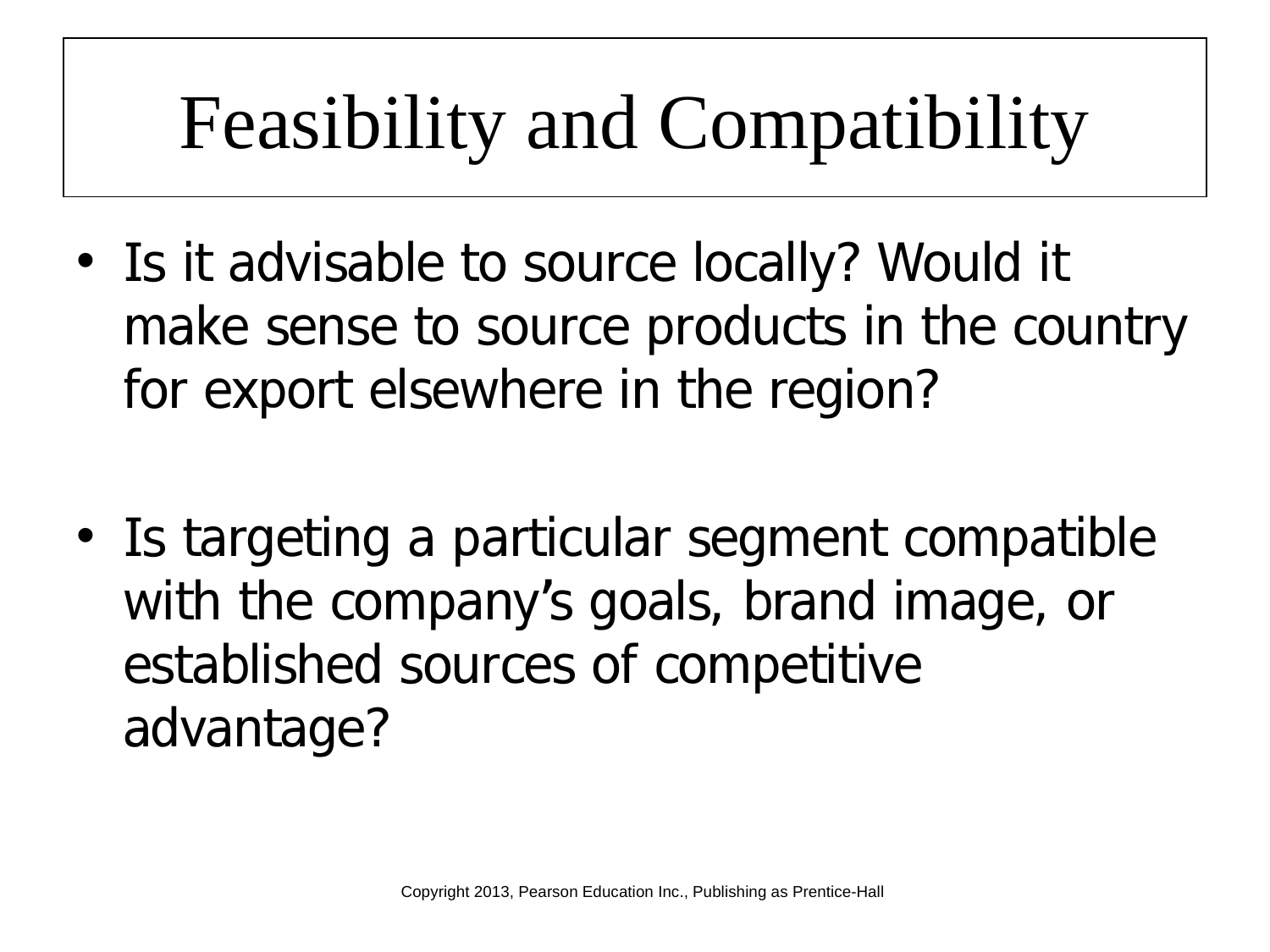

# Feasibility and Compatibility
Is it advisable to source locally? Would it make sense to source products in the country for export elsewhere in the region?

Is targeting a particular segment compatible with the company’s goals, brand image, or established sources of competitive advantage?

Copyright 2013, Pearson Education Inc., Publishing as Prentice-Hall